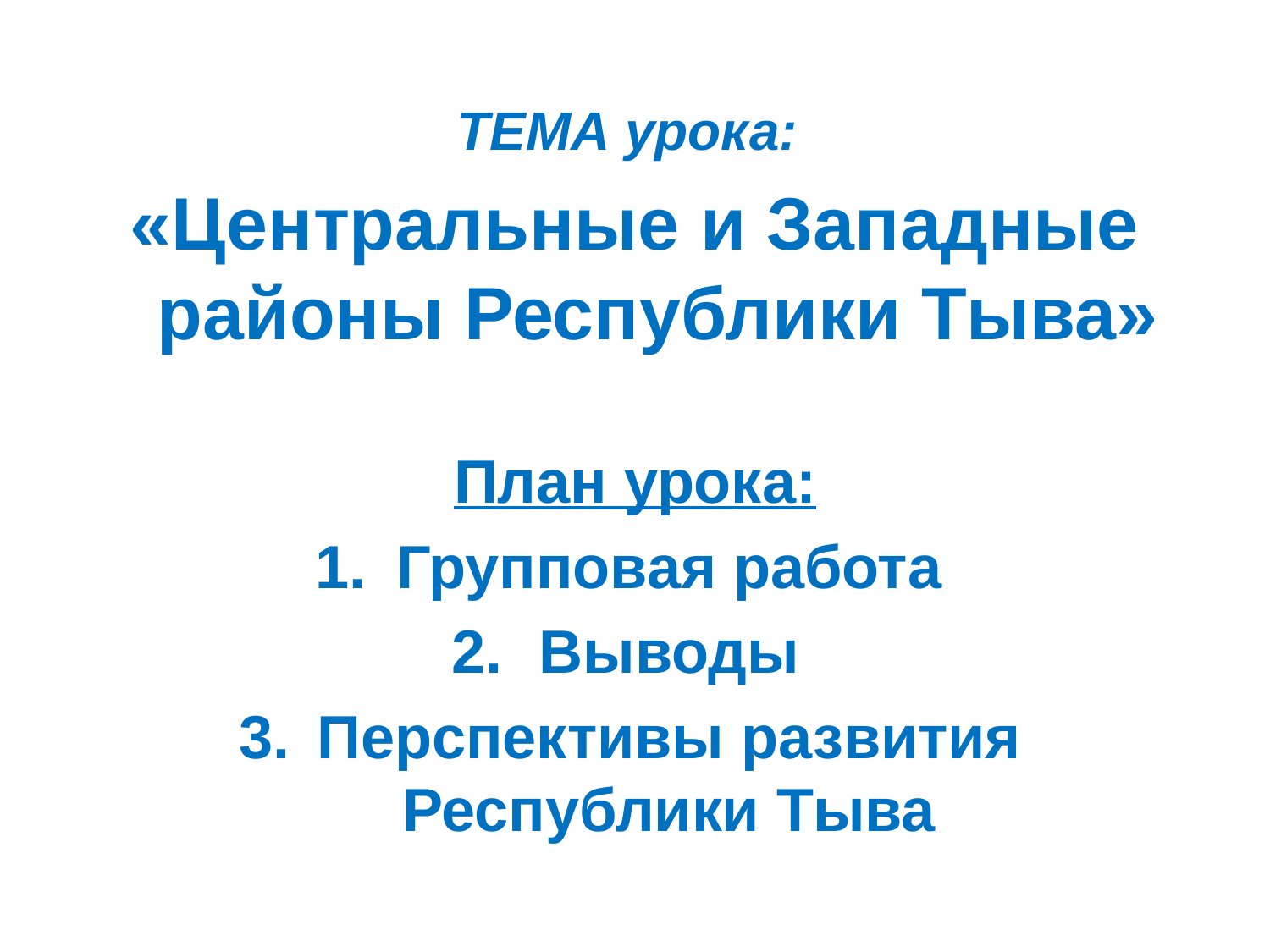

ТЕМА урока:
«Центральные и Западные районы Республики Тыва»

План урока:
Групповая работа
Выводы
Перспективы развития Республики Тыва